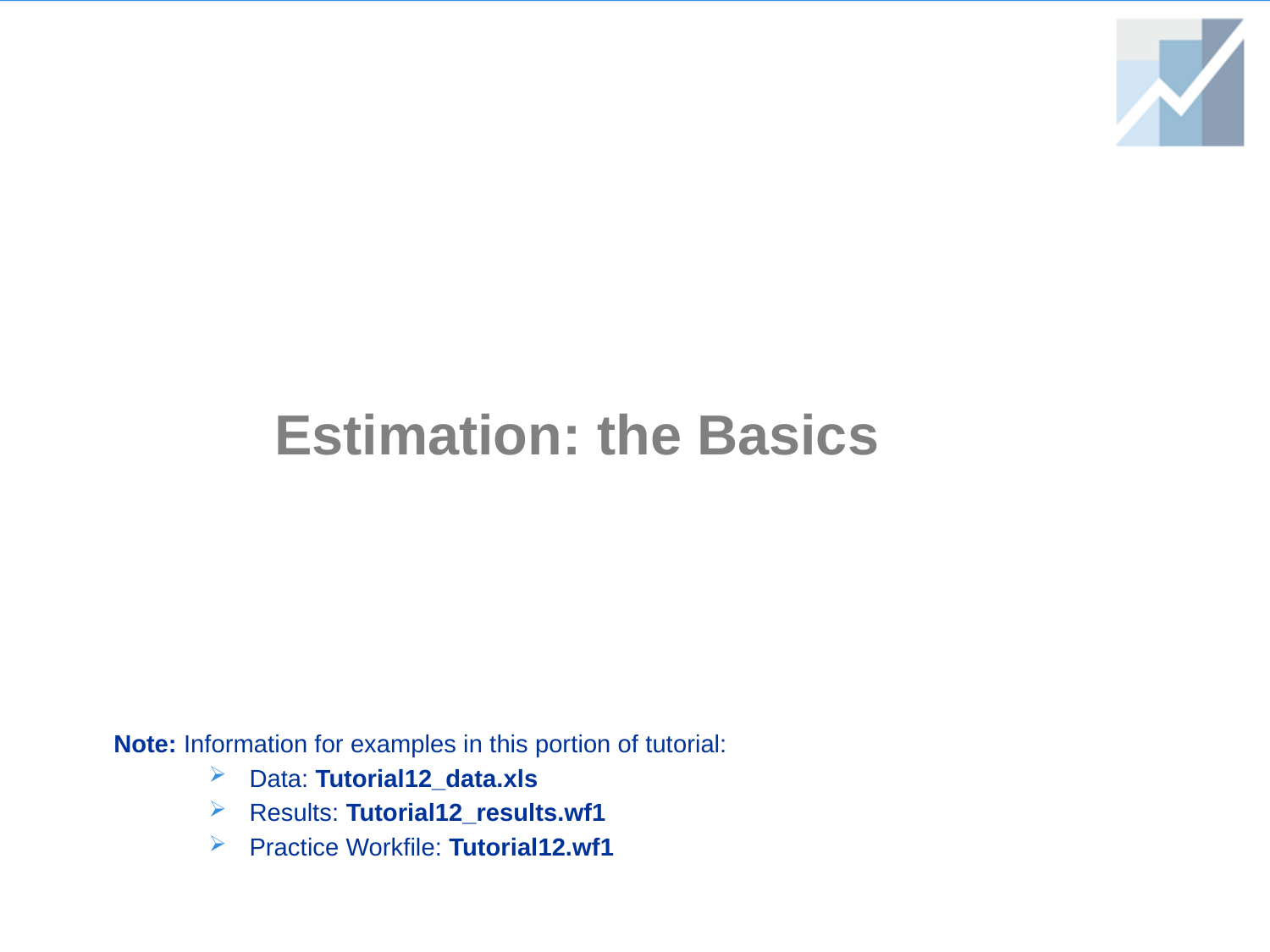

Estimation: the Basics
Note: Information for examples in this portion of tutorial:
Data: Tutorial12_data.xls
Results: Tutorial12_results.wf1
Practice Workfile: Tutorial12.wf1